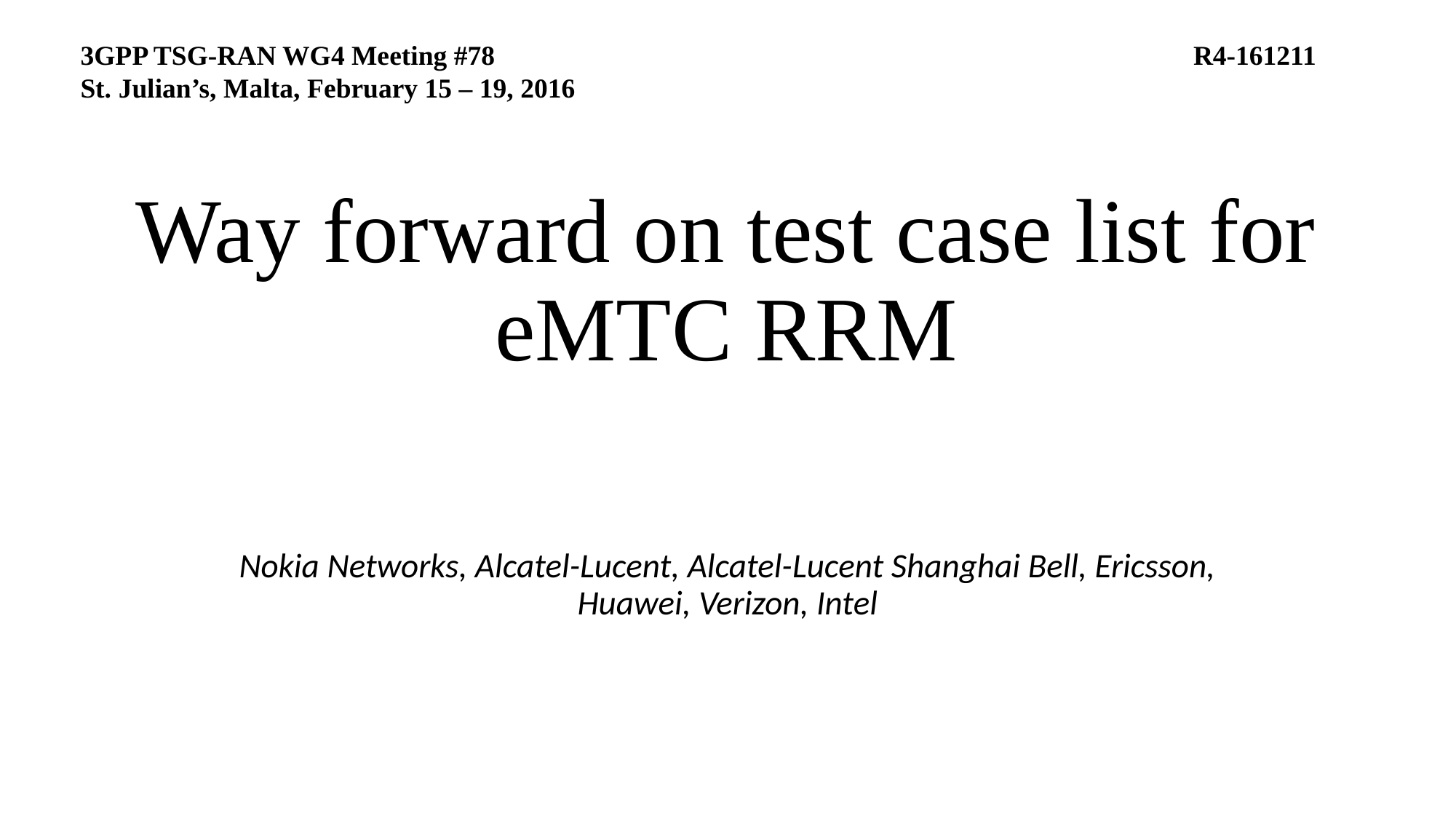

3GPP TSG-RAN WG4 Meeting #78                                                                                                     R4-161211
St. Julian’s, Malta, February 15 – 19, 2016
# Way forward on test case list for eMTC RRM
Nokia Networks, Alcatel-Lucent, Alcatel-Lucent Shanghai Bell, Ericsson, Huawei, Verizon, Intel